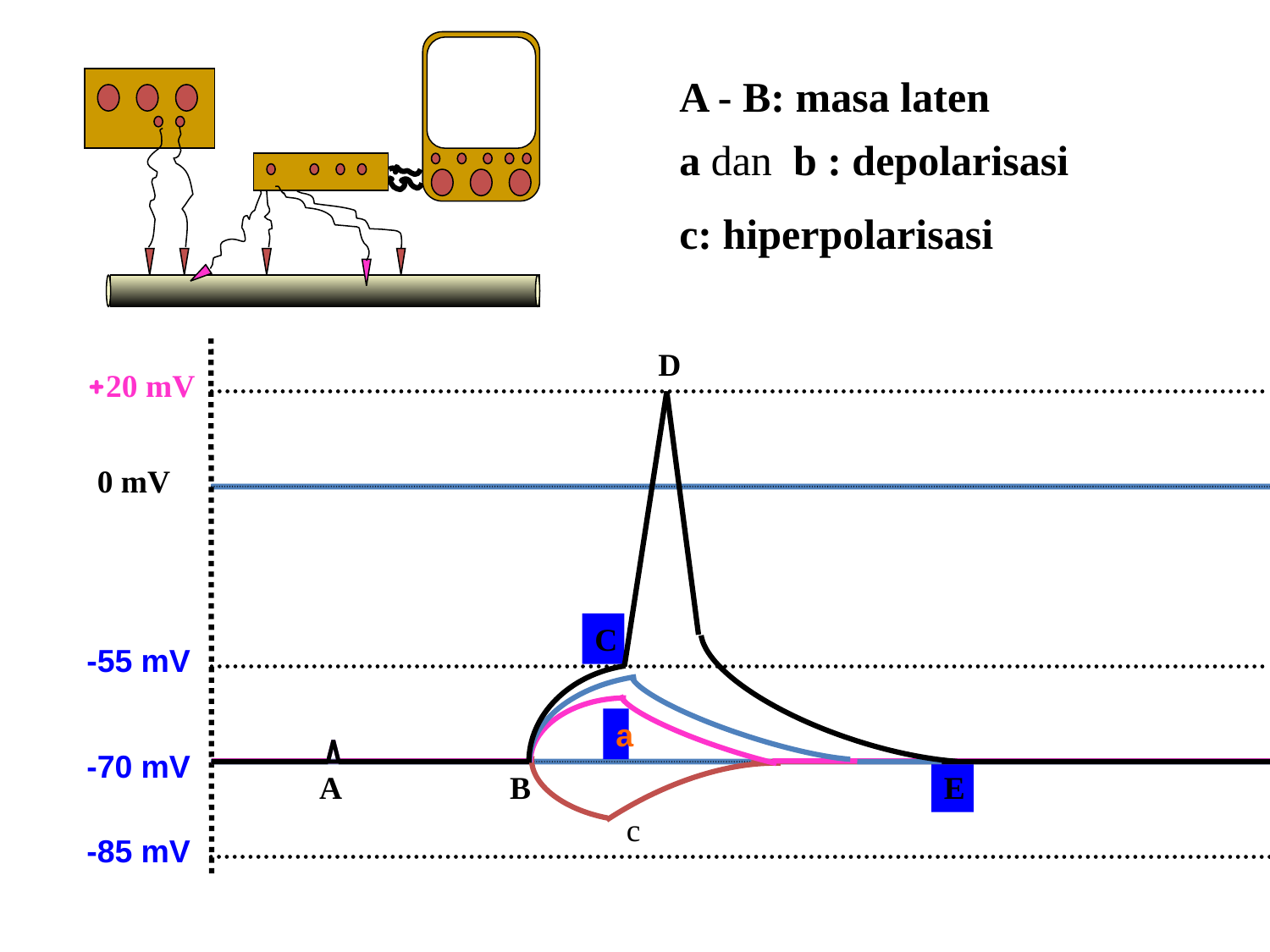

A - B: masa laten
a dan  b : depolarisasi
c: hiperpolarisasi

c

D
+20 mV

0 mV

C
-55 mV

a
-70 mV

A
B
E
-85 mV